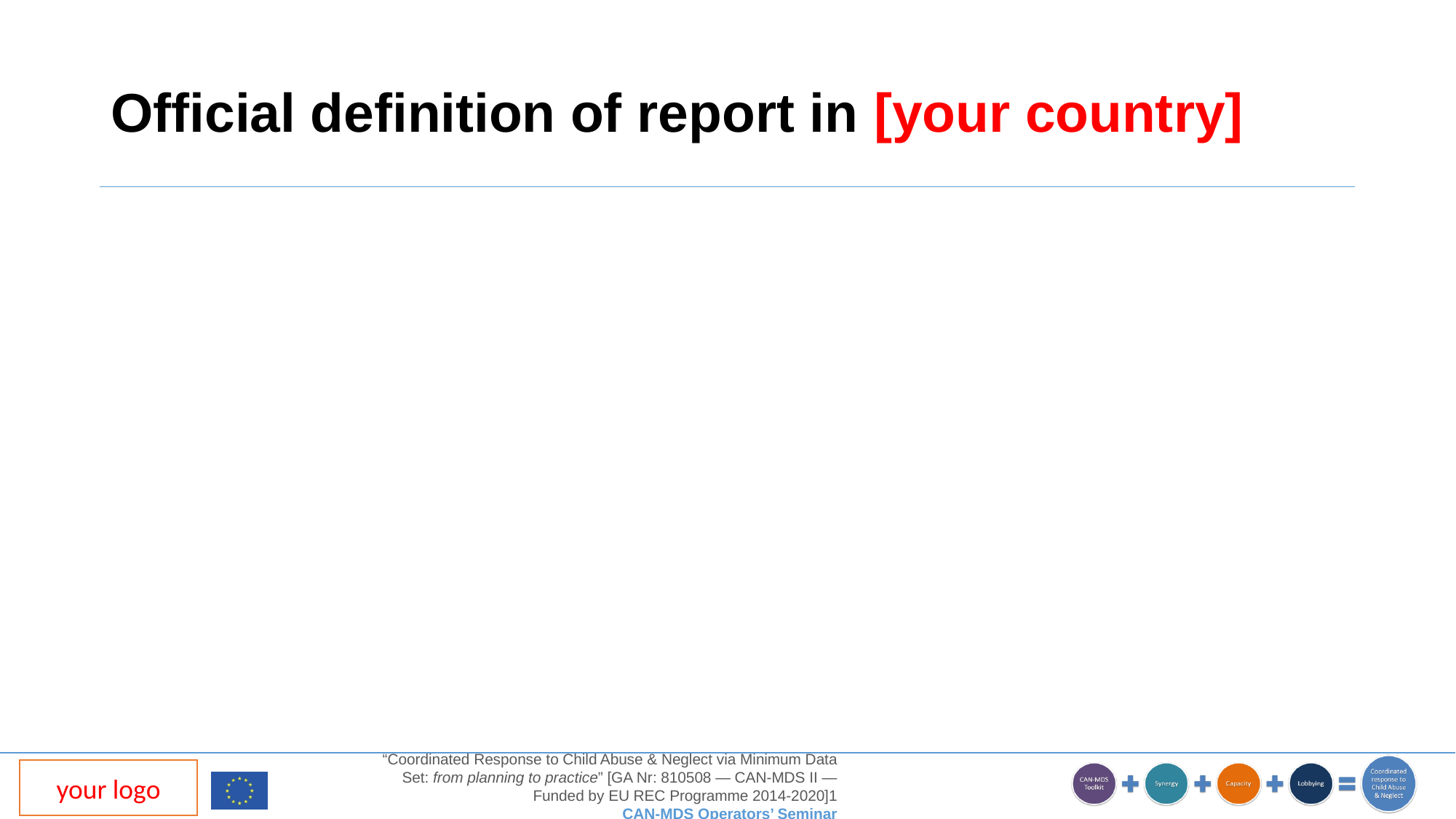

# Official definition of report in [your country]